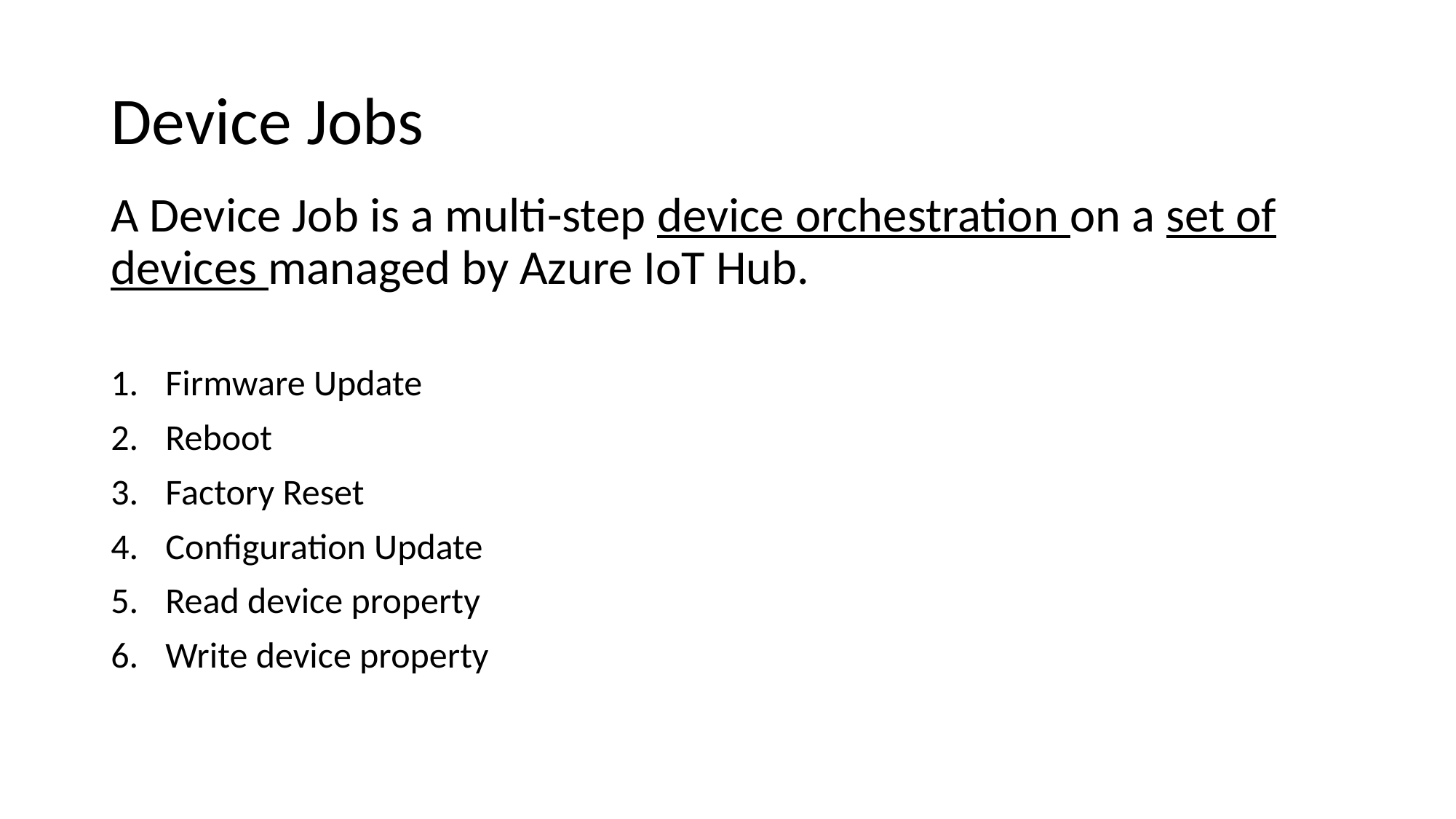

# Device Jobs
A Device Job is a multi-step device orchestration on a set of devices managed by Azure IoT Hub.

Firmware Update
Reboot
Factory Reset
Configuration Update
Read device property
Write device property